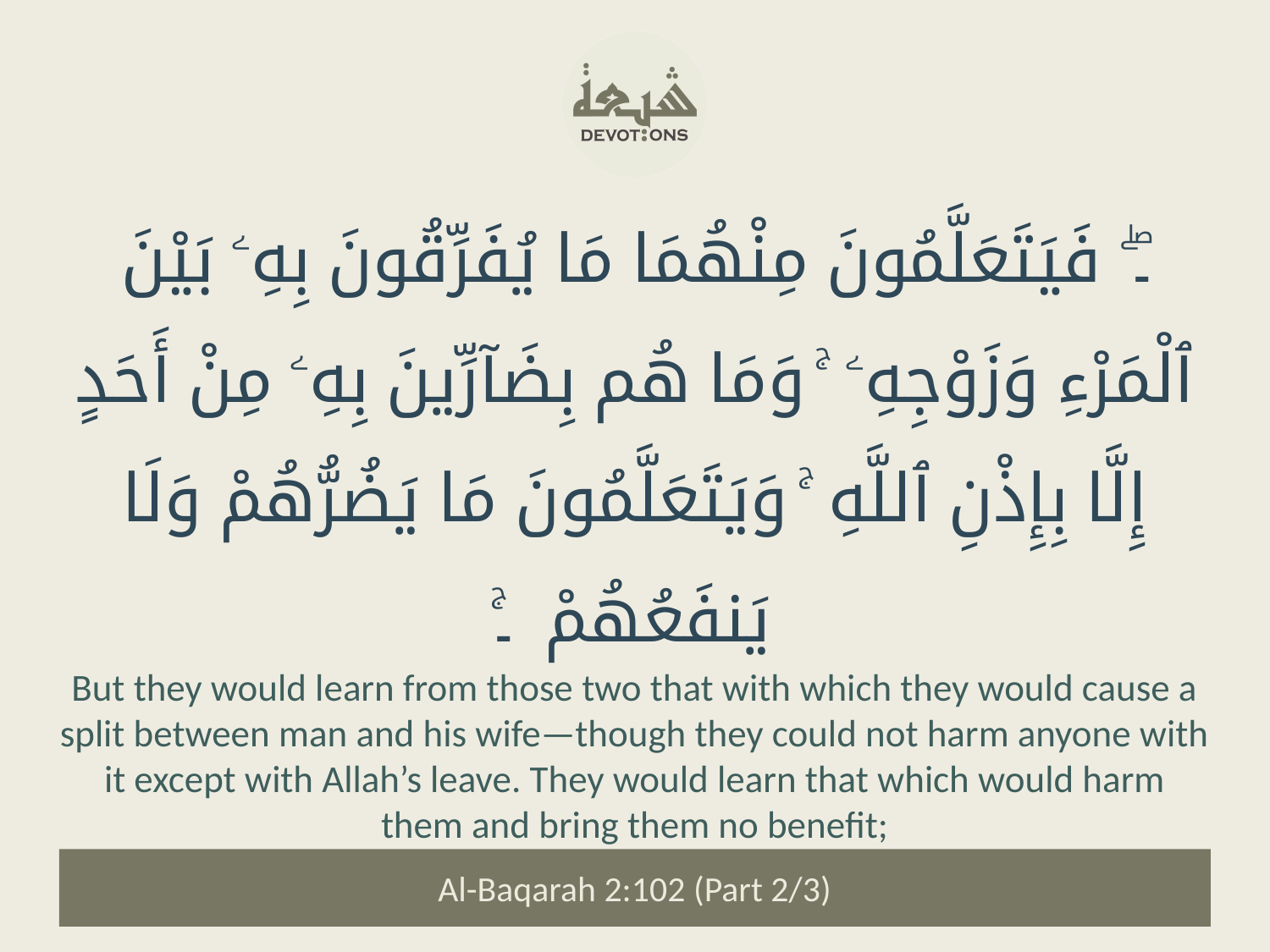

۔ۖ  فَيَتَعَلَّمُونَ مِنْهُمَا مَا يُفَرِّقُونَ بِهِۦ بَيْنَ ٱلْمَرْءِ وَزَوْجِهِۦ ۚ وَمَا هُم بِضَآرِّينَ بِهِۦ مِنْ أَحَدٍ إِلَّا بِإِذْنِ ٱللَّهِ ۚ وَيَتَعَلَّمُونَ مَا يَضُرُّهُمْ وَلَا يَنفَعُهُمْ  ۔ۚ
But they would learn from those two that with which they would cause a split between man and his wife—though they could not harm anyone with it except with Allah’s leave. They would learn that which would harm them and bring them no benefit;
Al-Baqarah 2:102 (Part 2/3)